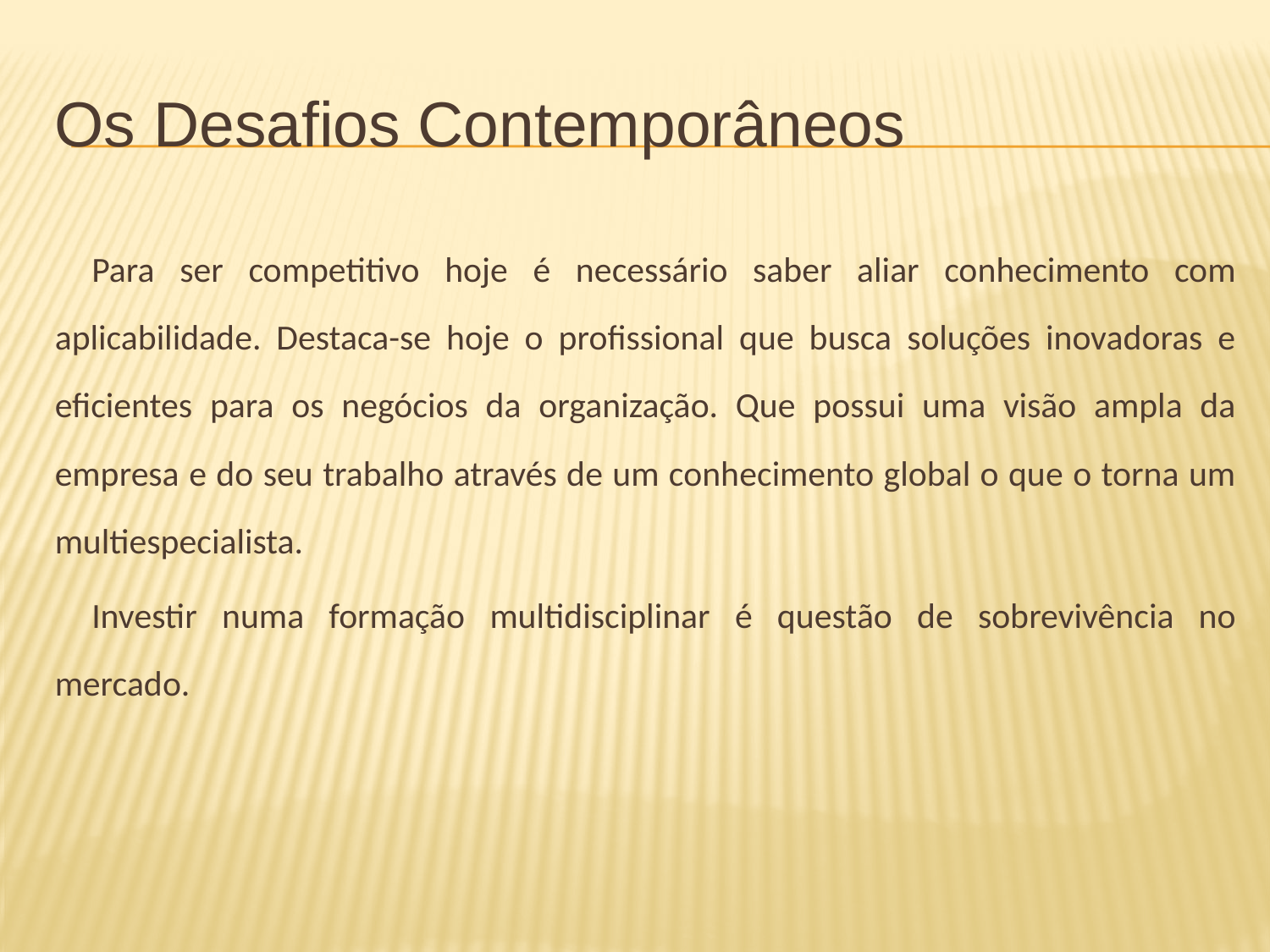

# Os Desafios Contemporâneos
Para ser competitivo hoje é necessário saber aliar conhecimento com aplicabilidade. Destaca-se hoje o profissional que busca soluções inovadoras e eficientes para os negócios da organização. Que possui uma visão ampla da empresa e do seu trabalho através de um conhecimento global o que o torna um multiespecialista.
Investir numa formação multidisciplinar é questão de sobrevivência no mercado.